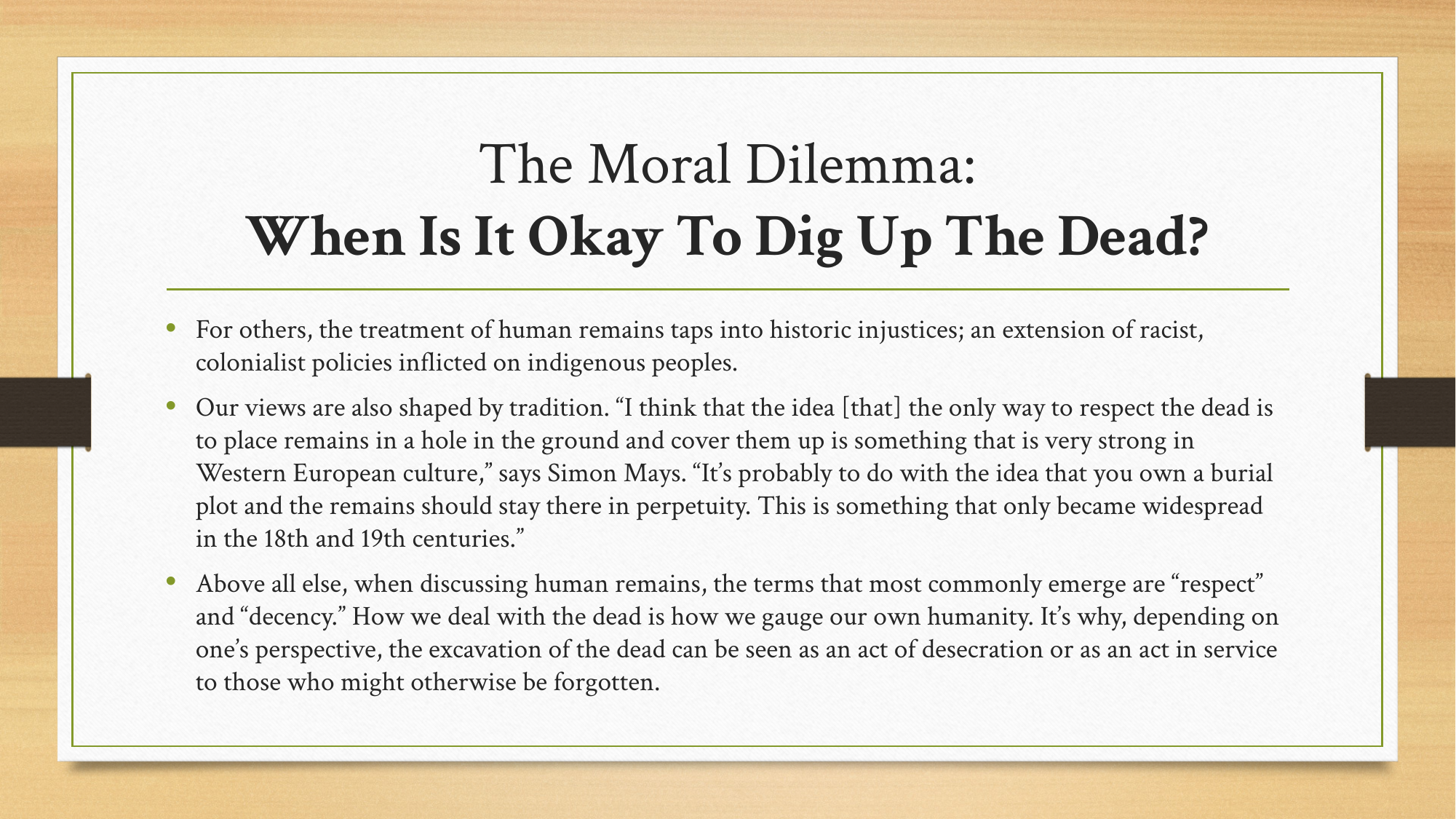

# The Moral Dilemma: When Is It Okay To Dig Up The Dead?
For others, the treatment of human remains taps into historic injustices; an extension of racist, colonialist policies inflicted on indigenous peoples.
Our views are also shaped by tradition. “I think that the idea [that] the only way to respect the dead is to place remains in a hole in the ground and cover them up is something that is very strong in Western European culture,” says Simon Mays. “It’s probably to do with the idea that you own a burial plot and the remains should stay there in perpetuity. This is something that only became widespread in the 18th and 19th centuries.”
Above all else, when discussing human remains, the terms that most commonly emerge are “respect” and “decency.” How we deal with the dead is how we gauge our own humanity. It’s why, depending on one’s perspective, the excavation of the dead can be seen as an act of desecration or as an act in service to those who might otherwise be forgotten.